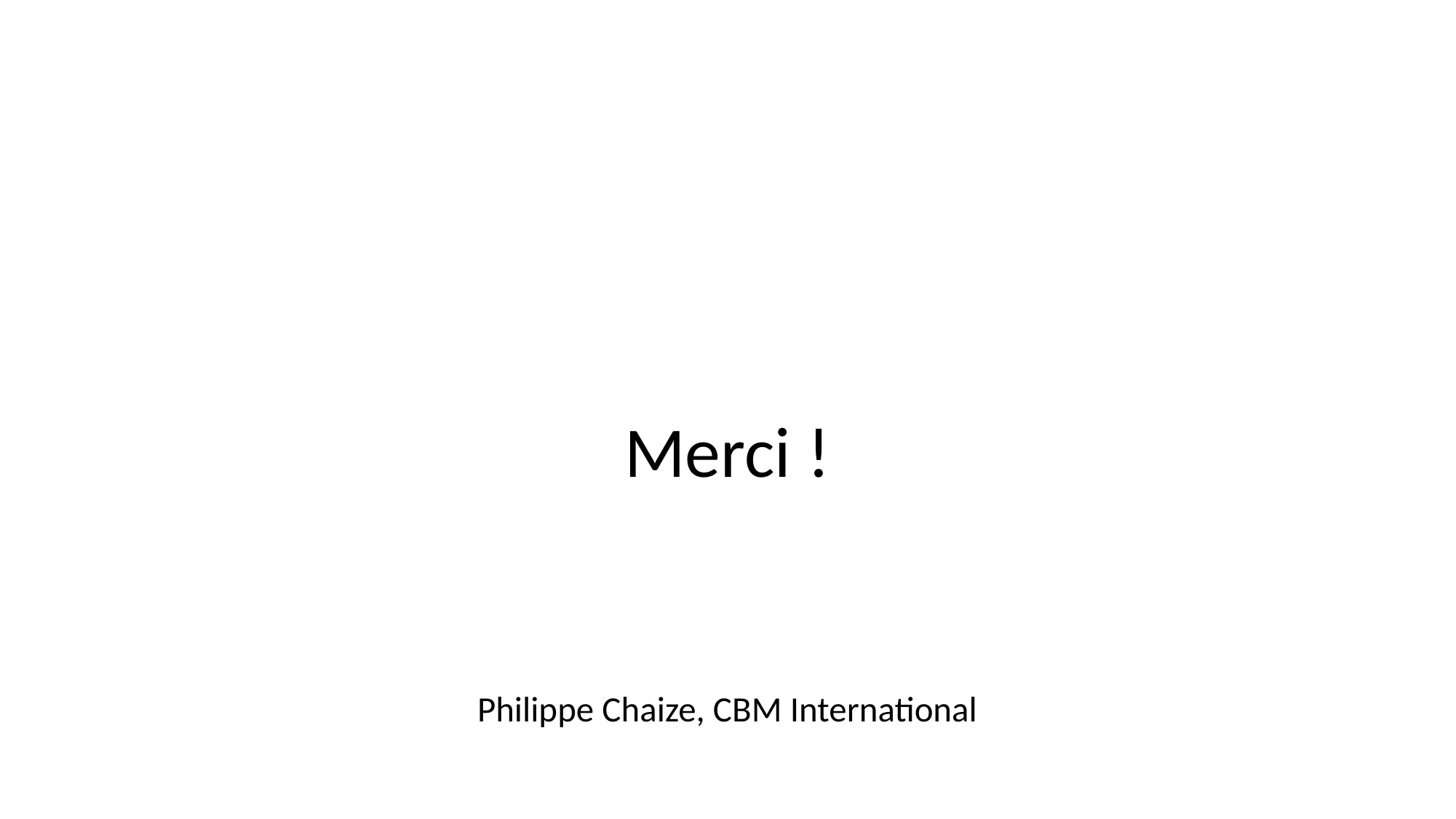

#

Merci !

Philippe Chaize, CBM International